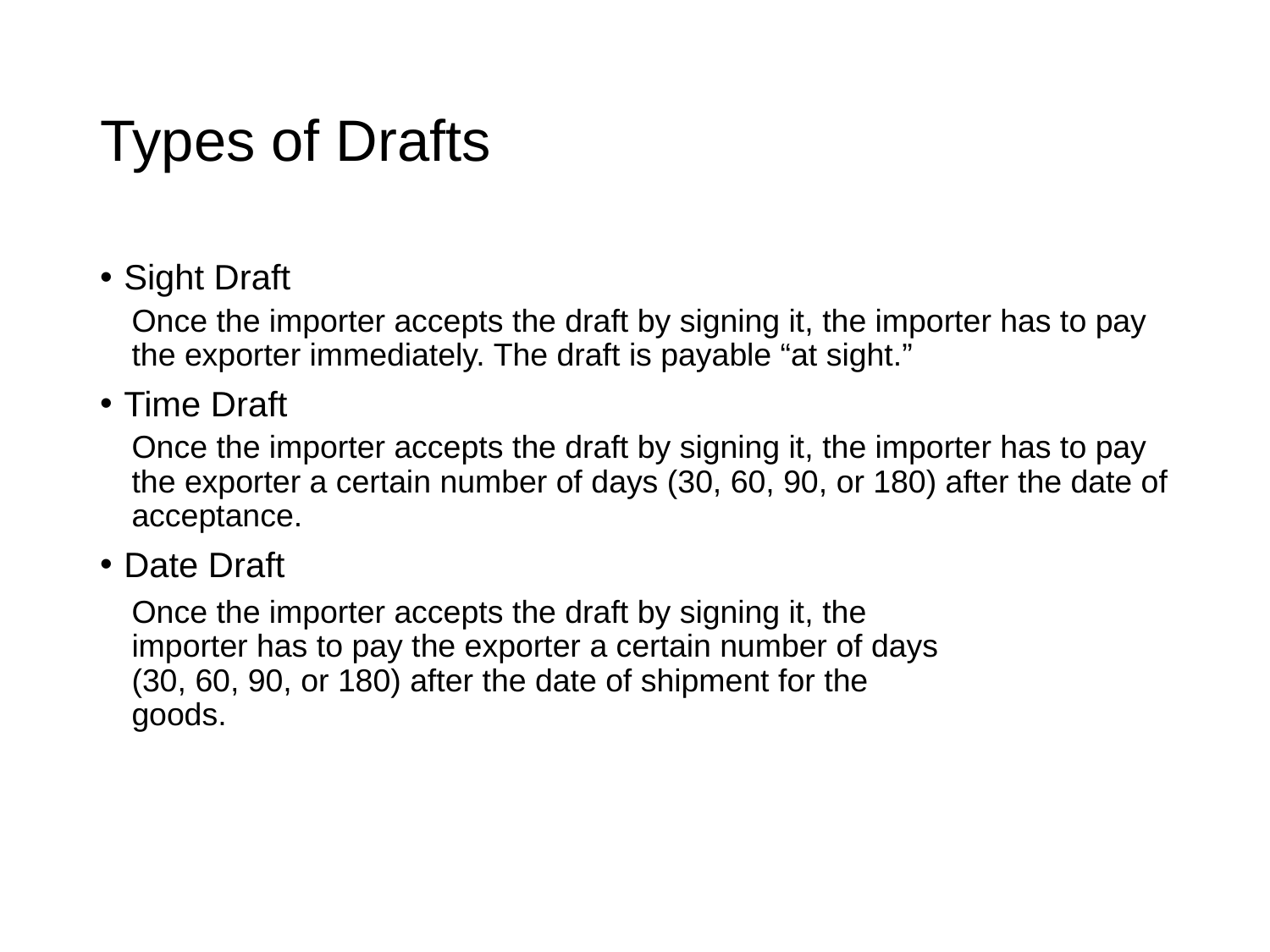

# Types of Drafts
Sight Draft
Once the importer accepts the draft by signing it, the importer has to pay the exporter immediately. The draft is payable “at sight.”
Time Draft
Once the importer accepts the draft by signing it, the importer has to pay the exporter a certain number of days (30, 60, 90, or 180) after the date of acceptance.
Date Draft
Once the importer accepts the draft by signing it, the
importer has to pay the exporter a certain number of days
(30, 60, 90, or 180) after the date of shipment for the
goods.